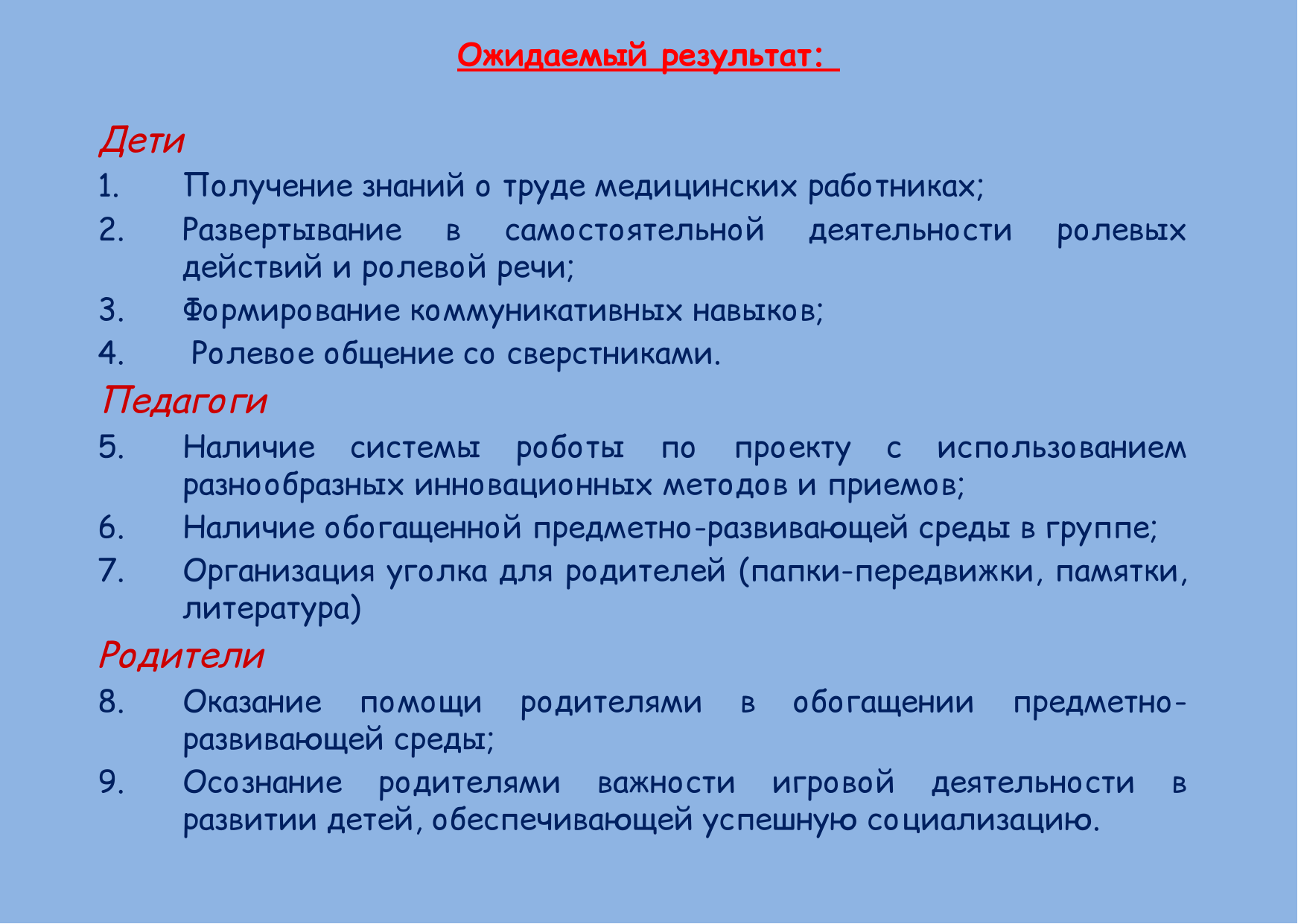

# Ожидаемый результат:
Дети
Получение знаний о труде медицинских работниках;
Развертывание в самостоятельной деятельности ролевых действий и ролевой речи;
Формирование коммуникативных навыков;
 Ролевое общение со сверстниками.
Педагоги
Наличие системы роботы по проекту с использованием разнообразных инновационных методов и приемов;
Наличие обогащенной предметно-развивающей среды в группе;
Организация уголка для родителей (папки-передвижки, памятки, литература)
Родители
Оказание помощи родителями в обогащении предметно-развивающей среды;
Осознание родителями важности игровой деятельности в развитии детей, обеспечивающей успешную социализацию.